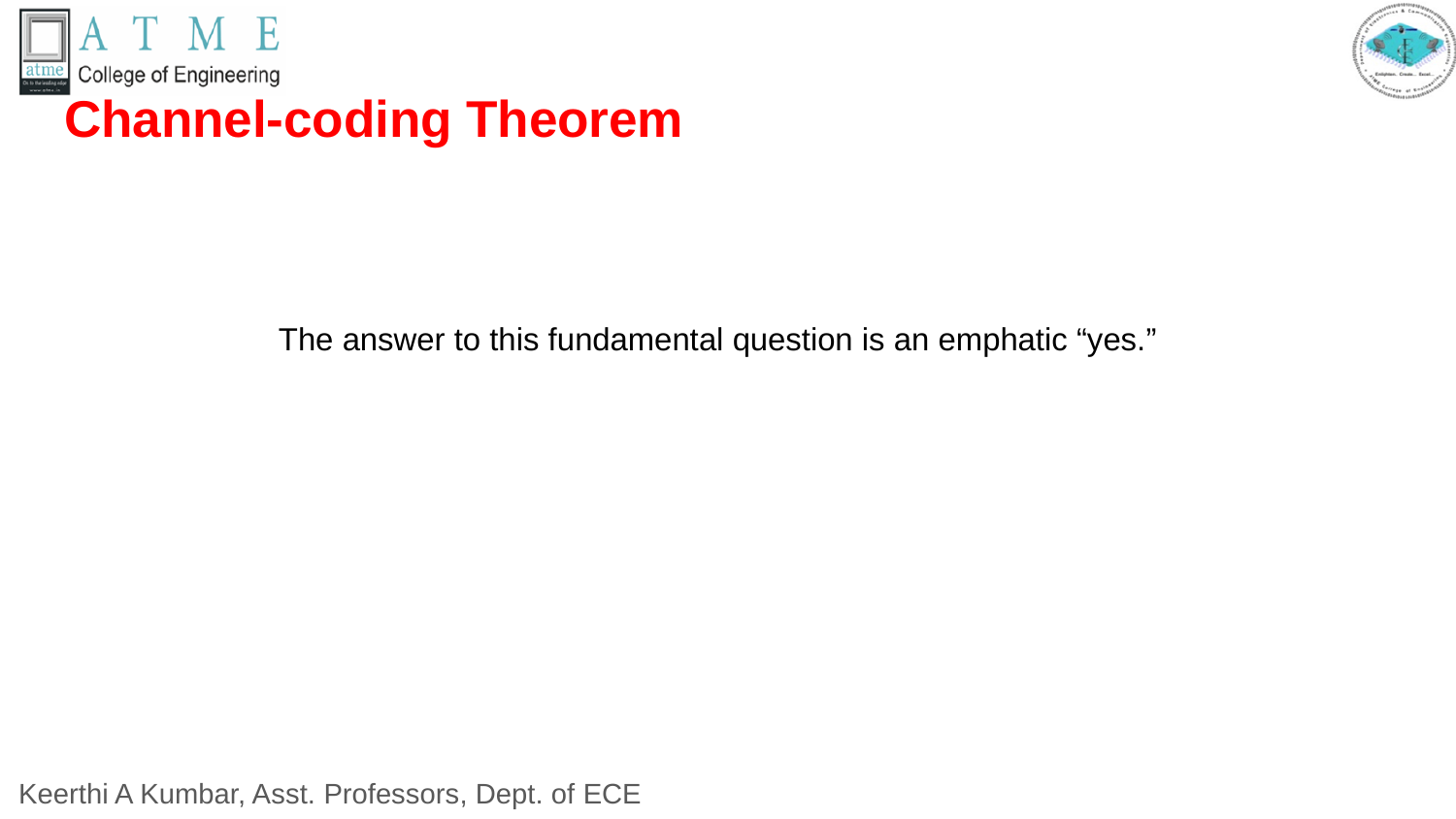

# Channel-coding Theorem
The answer to this fundamental question is an emphatic “yes.”